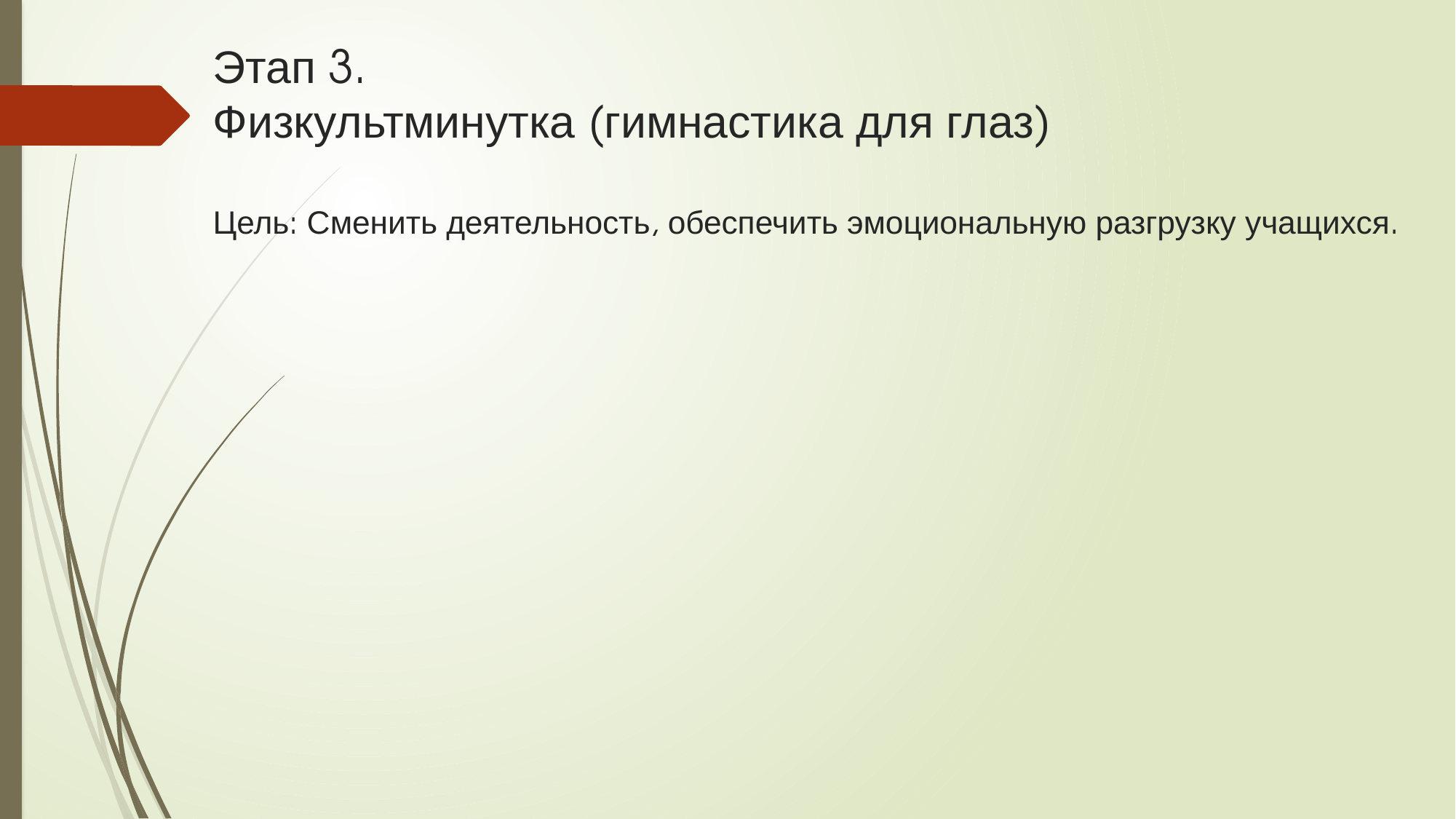

# Этап 3. Физкультминутка (гимнастика для глаз) Цель: Сменить деятельность, обеспечить эмоциональную разгрузку учащихся.